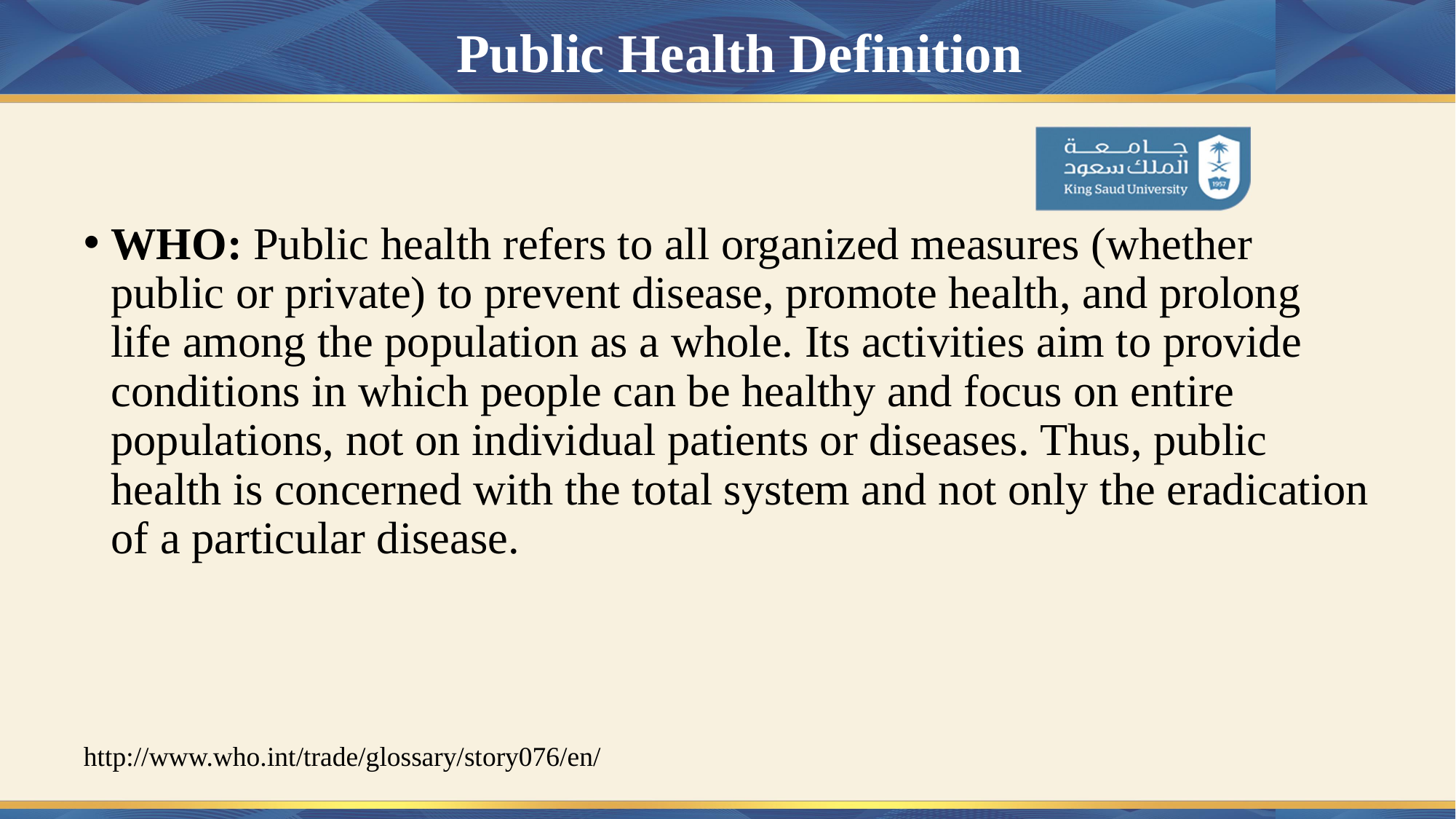

# Public Health Definition
WHO: Public health refers to all organized measures (whether public or private) to prevent disease, promote health, and prolong life among the population as a whole. Its activities aim to provide conditions in which people can be healthy and focus on entire populations, not on individual patients or diseases. Thus, public health is concerned with the total system and not only the eradication of a particular disease.
http://www.who.int/trade/glossary/story076/en/